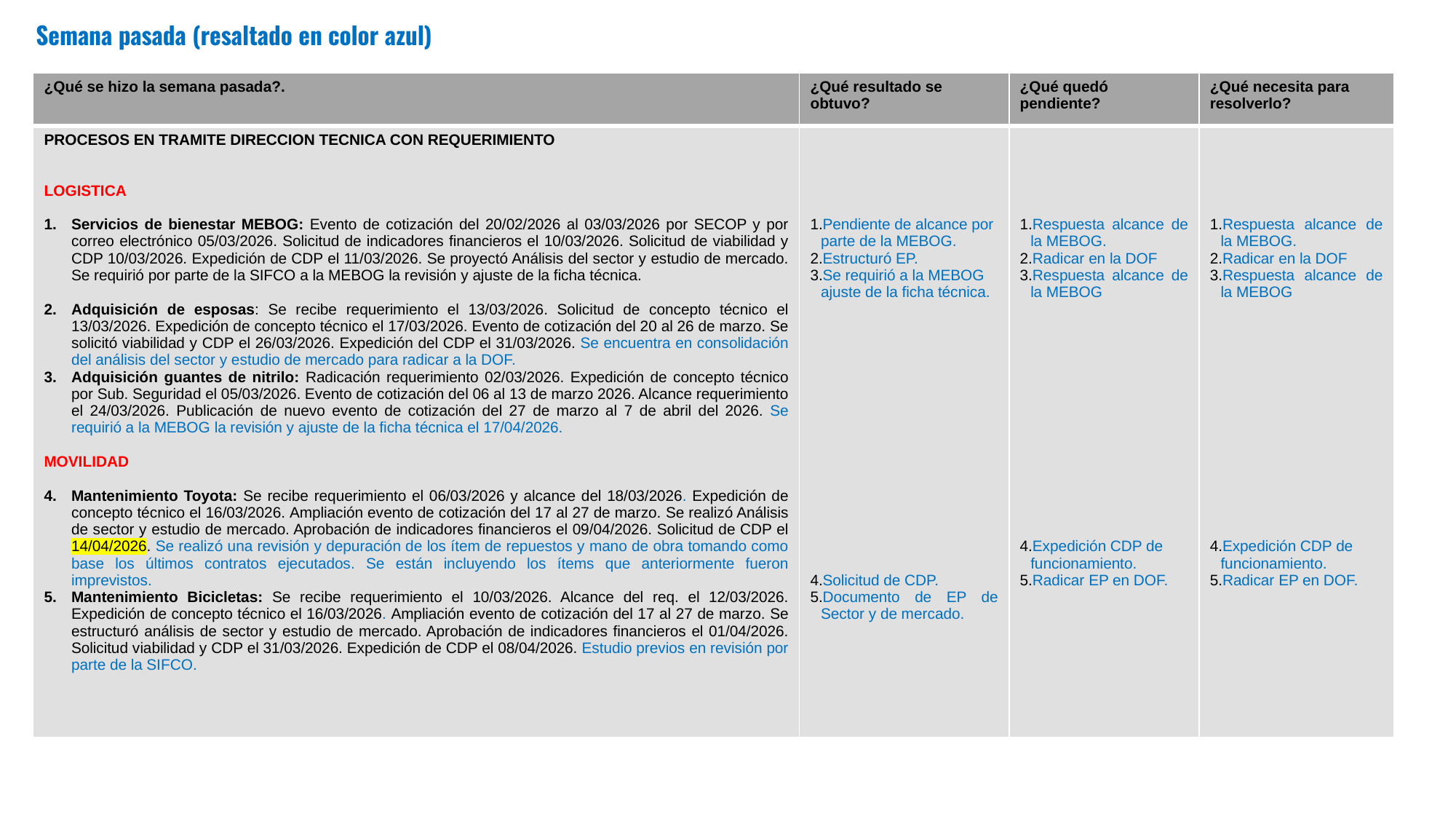

Semana pasada (resaltado en color azul)
| ¿Qué se hizo la semana pasada?. | ¿Qué resultado se obtuvo? | ¿Qué quedó pendiente? | ¿Qué necesita para resolverlo? |
| --- | --- | --- | --- |
| PROCESOS EN TRAMITE DIRECCION TECNICA CON REQUERIMIENTO LOGISTICA Servicios de bienestar MEBOG: Evento de cotización del 20/02/2026 al 03/03/2026 por SECOP y por correo electrónico 05/03/2026. Solicitud de indicadores financieros el 10/03/2026. Solicitud de viabilidad y CDP 10/03/2026. Expedición de CDP el 11/03/2026. Se proyectó Análisis del sector y estudio de mercado. Se requirió por parte de la SIFCO a la MEBOG la revisión y ajuste de la ficha técnica. Adquisición de esposas: Se recibe requerimiento el 13/03/2026. Solicitud de concepto técnico el 13/03/2026. Expedición de concepto técnico el 17/03/2026. Evento de cotización del 20 al 26 de marzo. Se solicitó viabilidad y CDP el 26/03/2026. Expedición del CDP el 31/03/2026. Se encuentra en consolidación del análisis del sector y estudio de mercado para radicar a la DOF. Adquisición guantes de nitrilo: Radicación requerimiento 02/03/2026. Expedición de concepto técnico por Sub. Seguridad el 05/03/2026. Evento de cotización del 06 al 13 de marzo 2026. Alcance requerimiento el 24/03/2026. Publicación de nuevo evento de cotización del 27 de marzo al 7 de abril del 2026. Se requirió a la MEBOG la revisión y ajuste de la ficha técnica el 17/04/2026. MOVILIDAD Mantenimiento Toyota: Se recibe requerimiento el 06/03/2026 y alcance del 18/03/2026. Expedición de concepto técnico el 16/03/2026. Ampliación evento de cotización del 17 al 27 de marzo. Se realizó Análisis de sector y estudio de mercado. Aprobación de indicadores financieros el 09/04/2026. Solicitud de CDP el 14/04/2026. Se realizó una revisión y depuración de los ítem de repuestos y mano de obra tomando como base los últimos contratos ejecutados. Se están incluyendo los ítems que anteriormente fueron imprevistos. Mantenimiento Bicicletas: Se recibe requerimiento el 10/03/2026. Alcance del req. el 12/03/2026. Expedición de concepto técnico el 16/03/2026. Ampliación evento de cotización del 17 al 27 de marzo. Se estructuró análisis de sector y estudio de mercado. Aprobación de indicadores financieros el 01/04/2026. Solicitud viabilidad y CDP el 31/03/2026. Expedición de CDP el 08/04/2026. Estudio previos en revisión por parte de la SIFCO. | Pendiente de alcance por parte de la MEBOG. Estructuró EP. Se requirió a la MEBOG ajuste de la ficha técnica. Solicitud de CDP. Documento de EP de Sector y de mercado. | Respuesta alcance de la MEBOG. Radicar en la DOF Respuesta alcance de la MEBOG Expedición CDP de funcionamiento. Radicar EP en DOF. | Respuesta alcance de la MEBOG. Radicar en la DOF Respuesta alcance de la MEBOG Expedición CDP de funcionamiento. Radicar EP en DOF. |